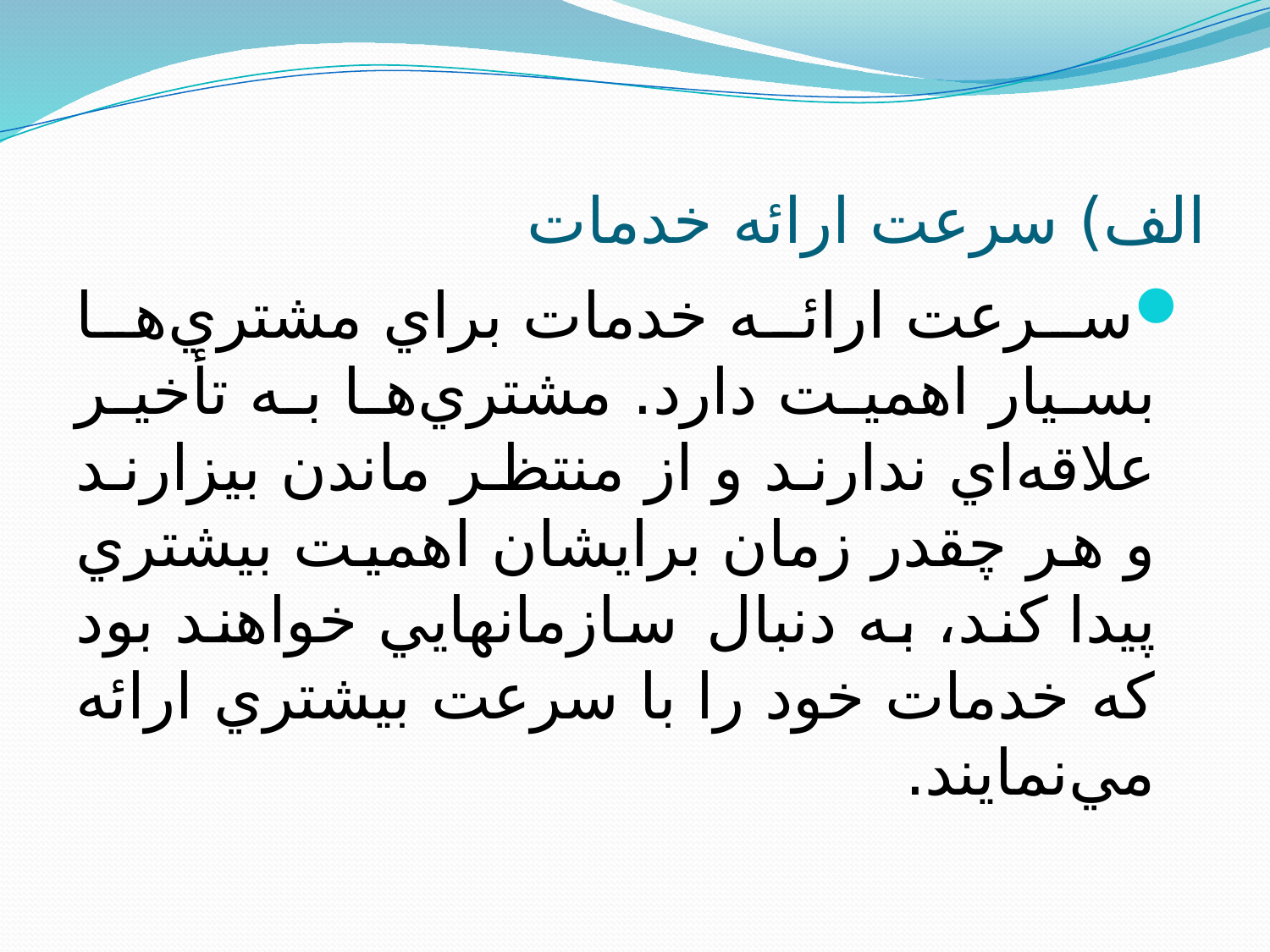

# الف) سرعت ارائه خدمات
سرعت ارائه خدمات براي مشتري‌ها بسيار اهميت دارد. مشتري‌ها به تأخير علاقه‌اي ندارند و از منتظر ماندن بيزارند و هر چقدر زمان برايشان اهميت بيشتري پيدا كند، به دنبال سازمان‏هايي‌ خواهند بود كه خدمات خود را با سرعت بيشتري ارائه مي‌نمايند.